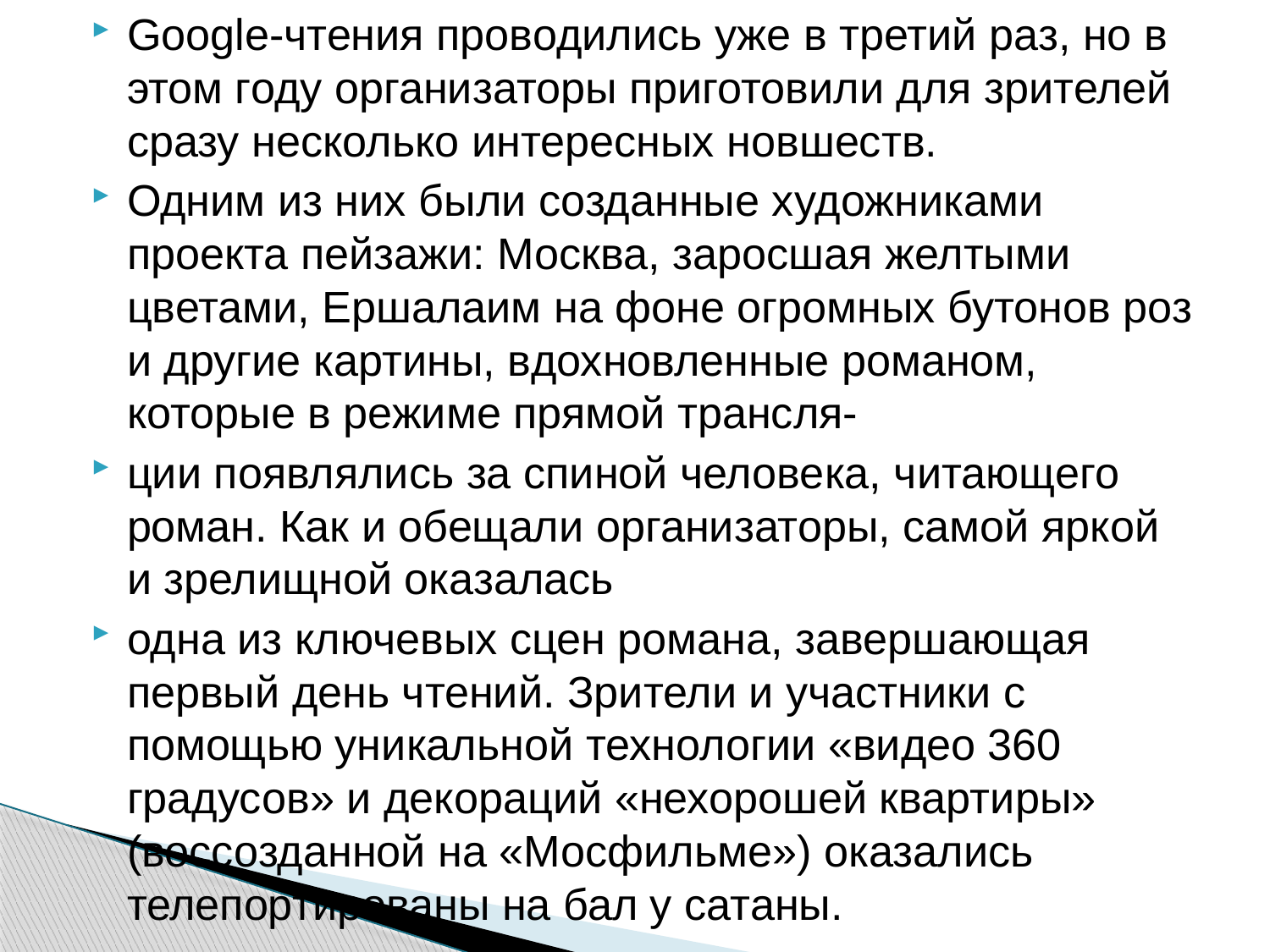

Google-чтения проводились уже в третий раз, но в этом году организаторы приготовили для зрителей сразу несколько интересных новшеств.
Одним из них были созданные художниками проекта пейзажи: Москва, заросшая желтыми цветами, Ершалаим на фоне огромных бутонов роз и другие картины, вдохновленные романом, которые в режиме прямой трансля-
ции появлялись за спиной человека, читающего роман. Как и обещали организаторы, самой яркой и зрелищной оказалась
одна из ключевых сцен романа, завершающая первый день чтений. Зрители и участники с помощью уникальной технологии «видео 360 градусов» и декораций «нехорошей квартиры» (воссозданной на «Мосфильме») оказались телепортированы на бал у сатаны.